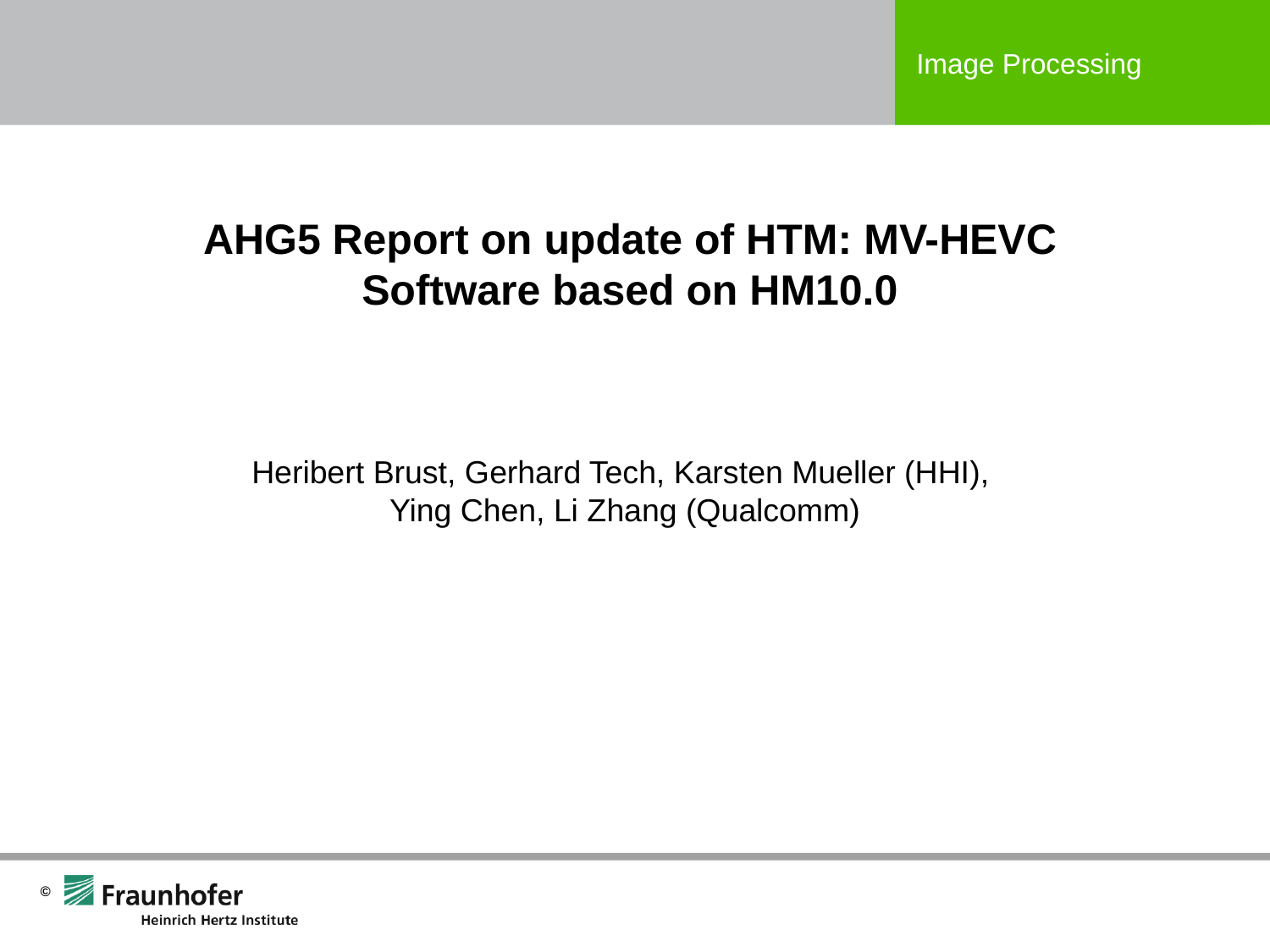

AHG5 Report on update of HTM: MV-HEVC Software based on HM10.0
Heribert Brust, Gerhard Tech, Karsten Mueller (HHI),
Ying Chen, Li Zhang (Qualcomm)